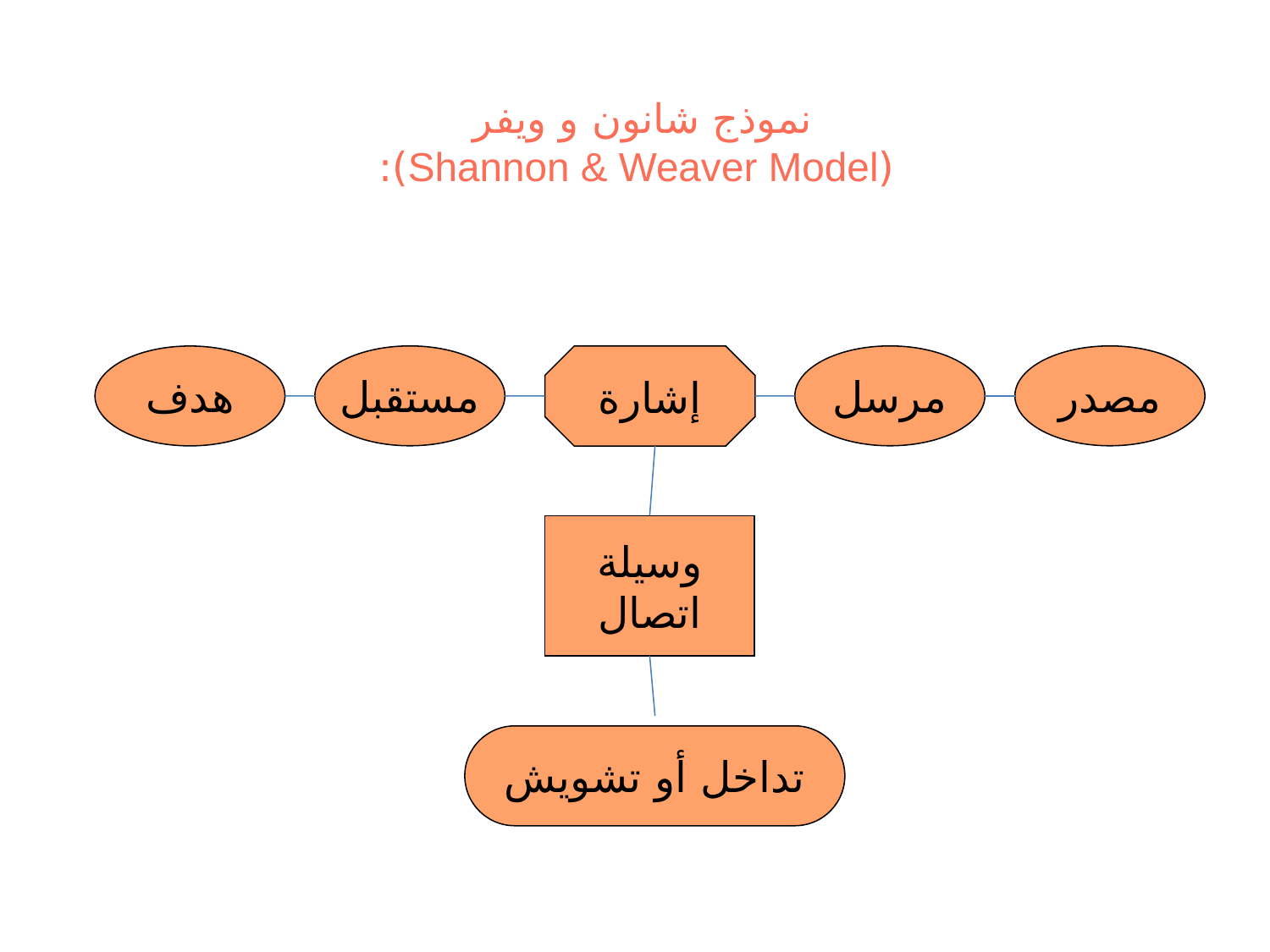

# نموذج شانون و ويفر (Shannon & Weaver Model):

مستقبل
مرسل
مصدر
هدف
إشارة
وسيلة
اتصال
تداخل أو تشويش